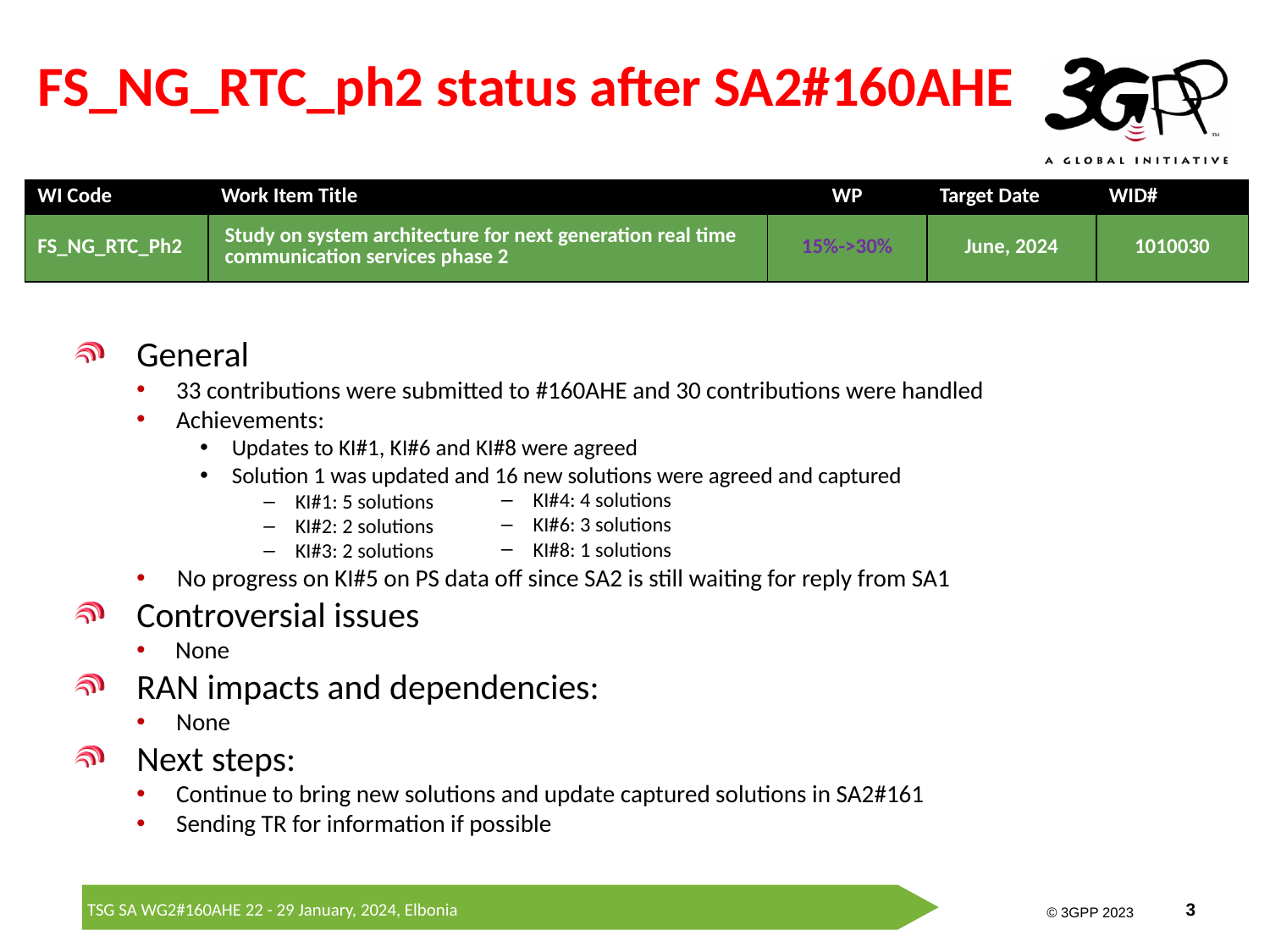

# FS_NG_RTC_ph2 status after SA2#160AHE
| WI Code | Work Item Title | WP | Target Date | WID# |
| --- | --- | --- | --- | --- |
| FS\_NG\_RTC\_Ph2 | Study on system architecture for next generation real time communication services phase 2 | 15%->30% | June, 2024 | 1010030 |
General
33 contributions were submitted to #160AHE and 30 contributions were handled
Achievements:
Updates to KI#1, KI#6 and KI#8 were agreed
Solution 1 was updated and 16 new solutions were agreed and captured
KI#1: 5 solutions
KI#2: 2 solutions
KI#3: 2 solutions
No progress on KI#5 on PS data off since SA2 is still waiting for reply from SA1
Controversial issues
None
RAN impacts and dependencies:
None
Next steps:
Continue to bring new solutions and update captured solutions in SA2#161
Sending TR for information if possible
KI#4: 4 solutions
KI#6: 3 solutions
KI#8: 1 solutions